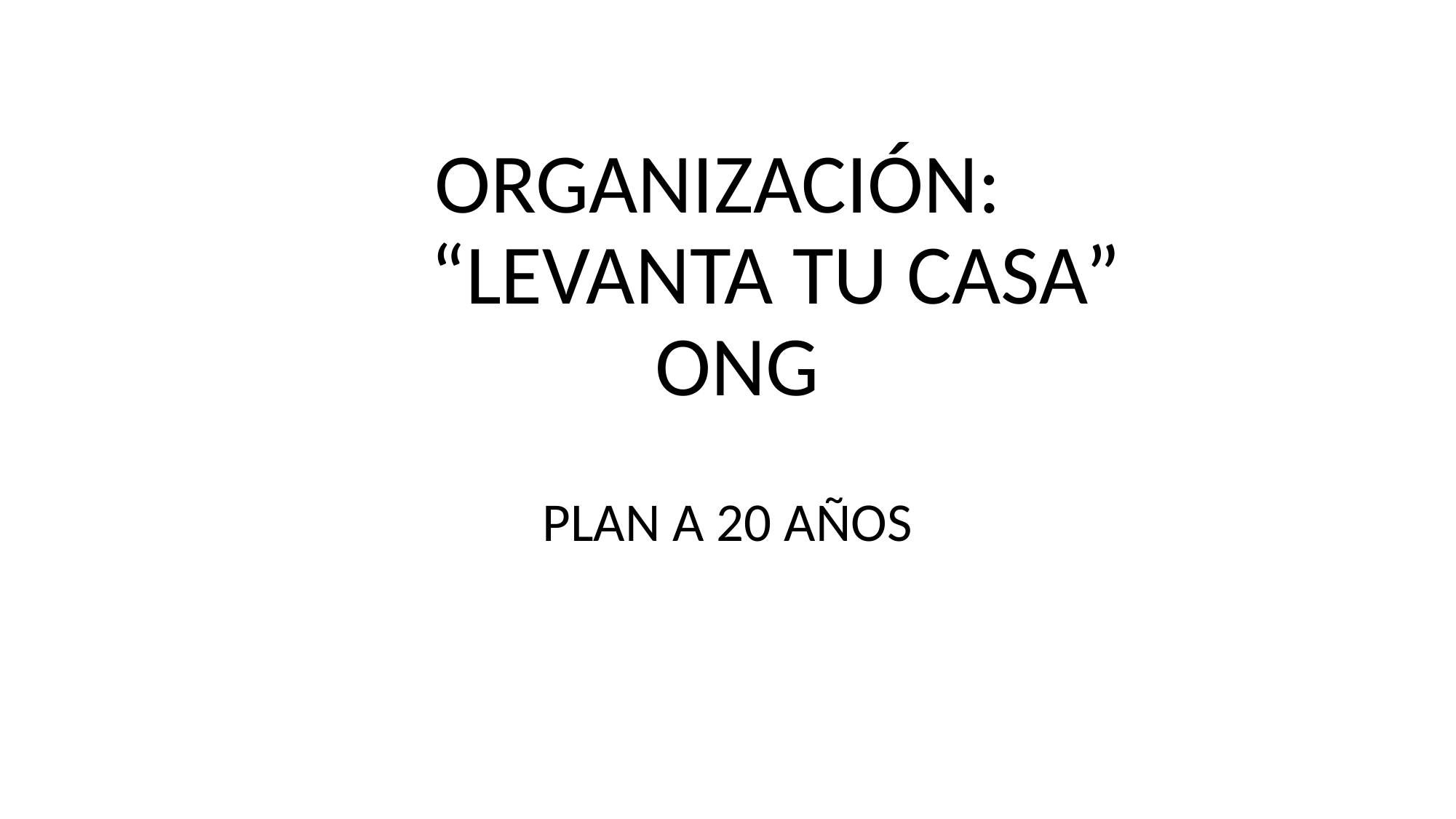

# ORGANIZACIÓN: “LEVANTA TU CASA” ONG

PLAN A 20 AÑOS